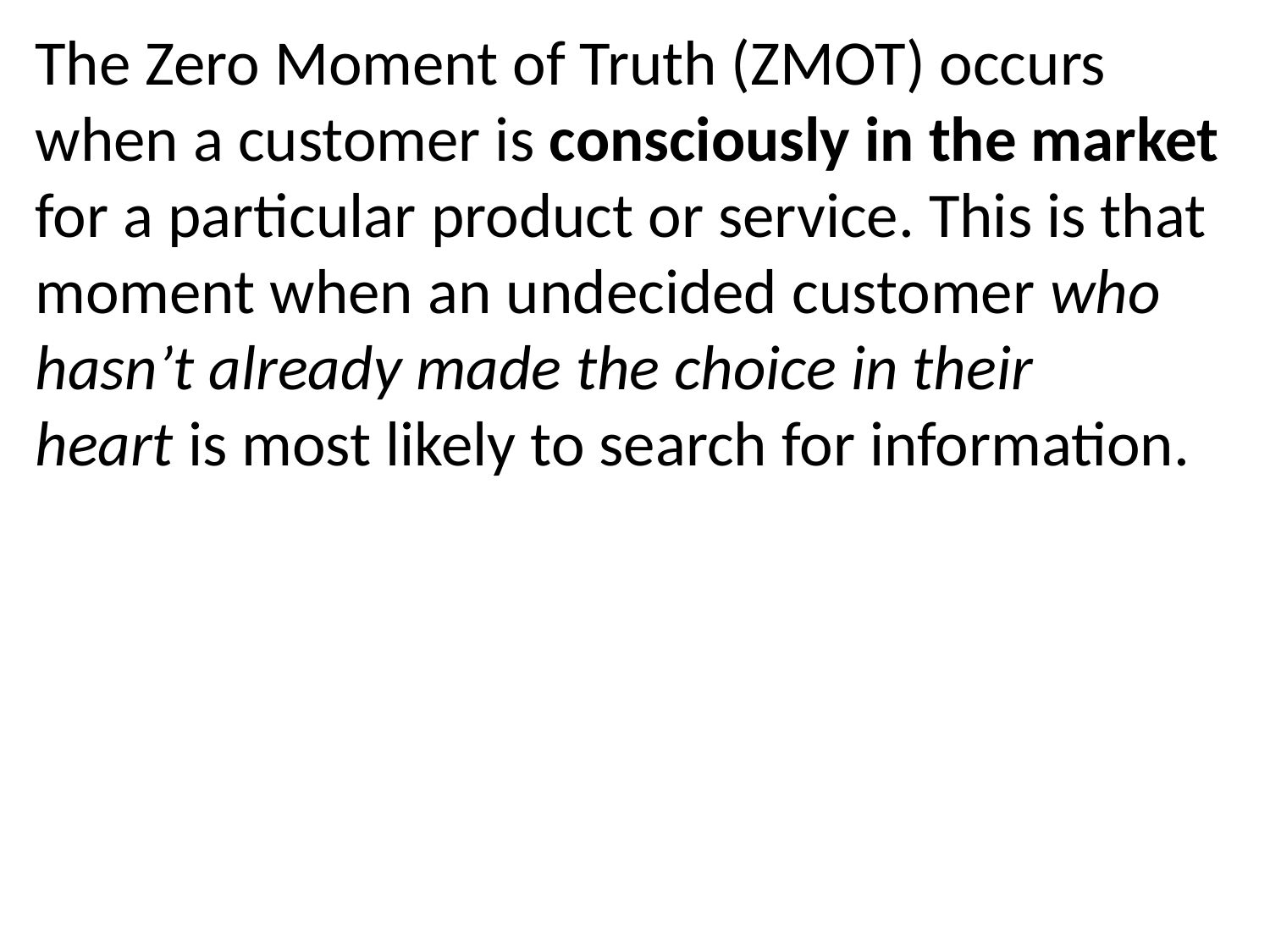

The Zero Moment of Truth (ZMOT) occurs when a customer is consciously in the market for a particular product or service. This is that moment when an undecided customer who hasn’t already made the choice in their heart is most likely to search for information.